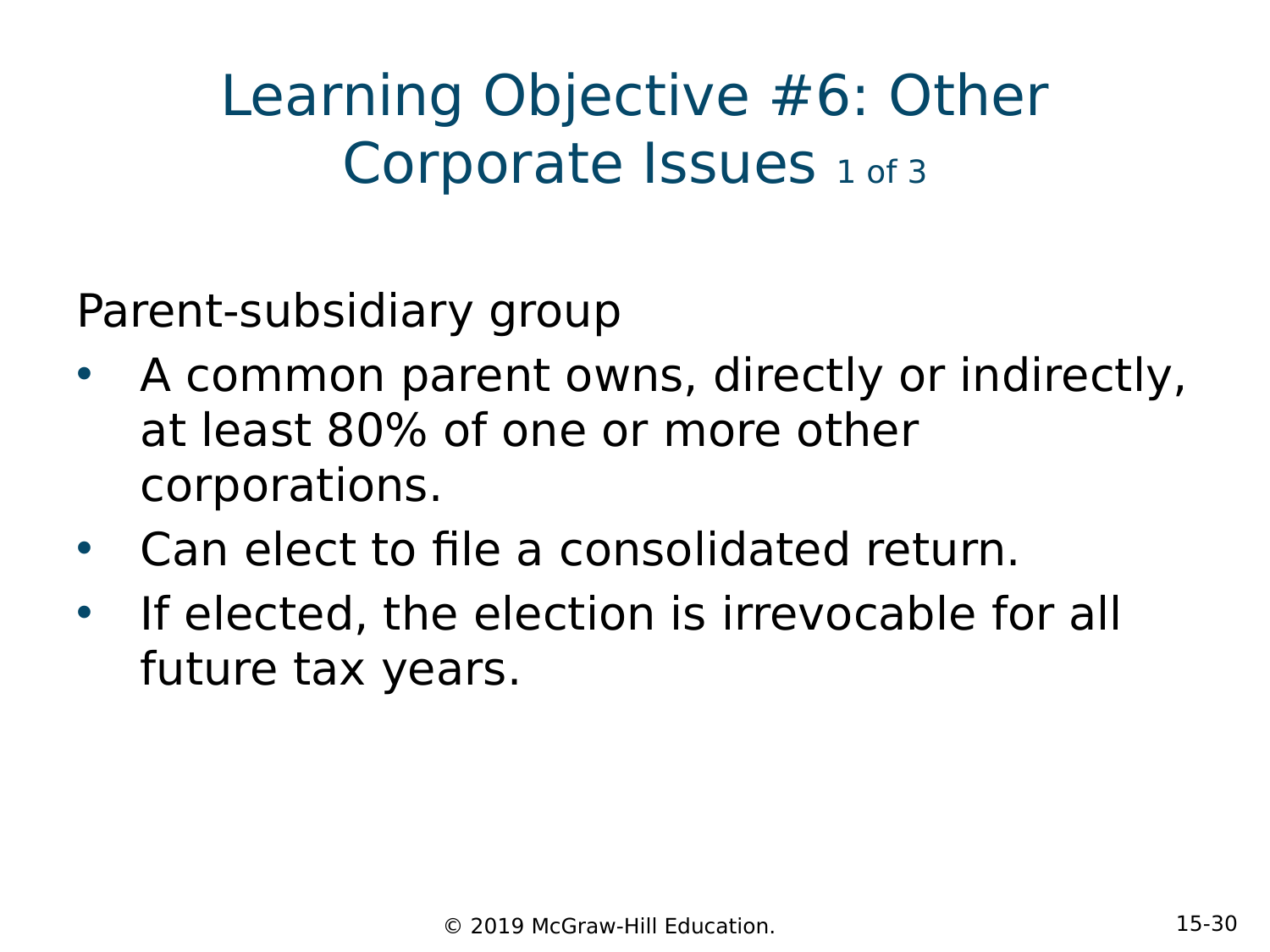

# Learning Objective #6: Other Corporate Issues 1 of 3
Parent-subsidiary group
A common parent owns, directly or indirectly, at least 80% of one or more other corporations.
Can elect to file a consolidated return.
If elected, the election is irrevocable for all future tax years.